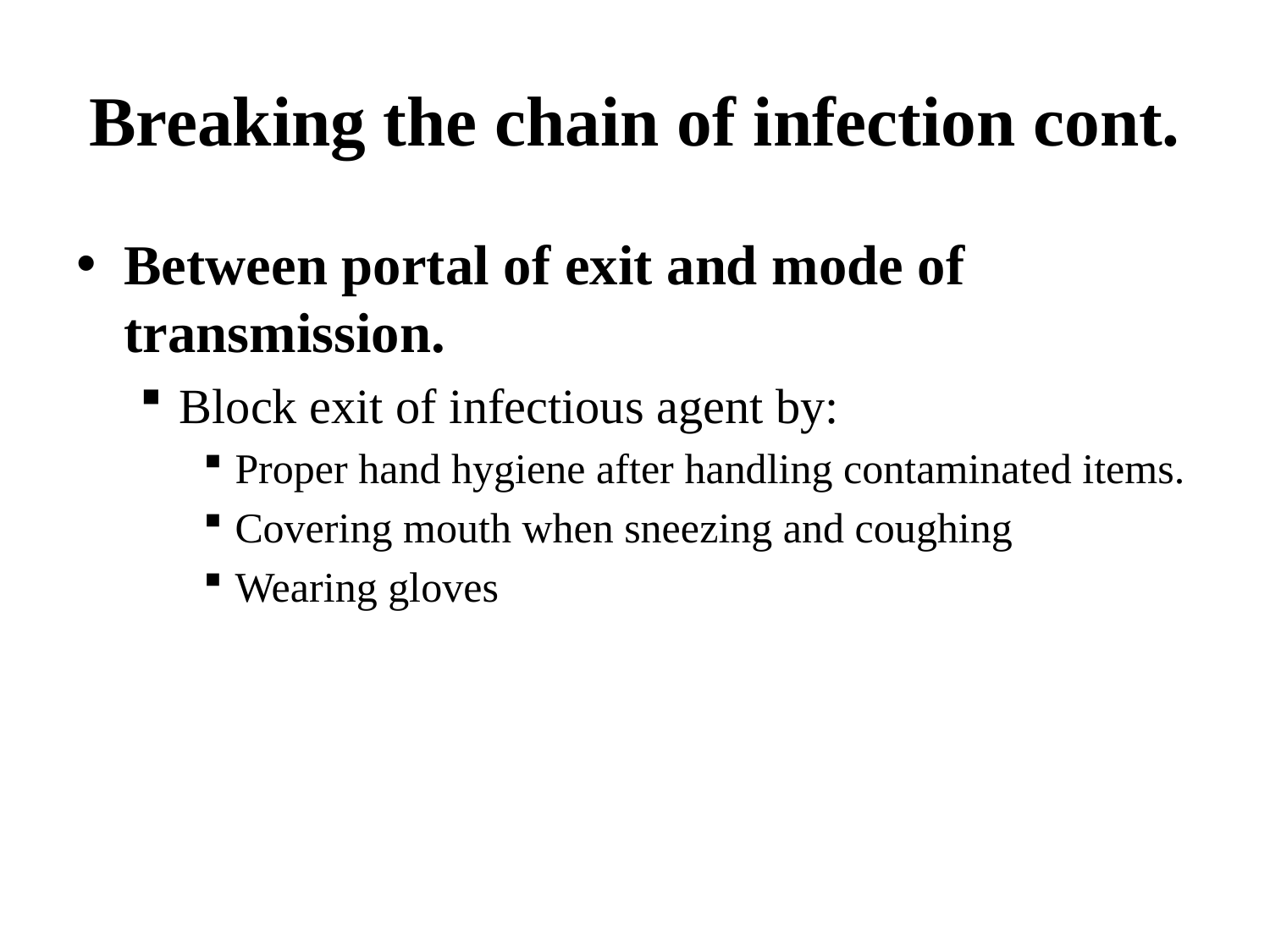

# Breaking the chain of infection cont.
Between portal of exit and mode of transmission.
Block exit of infectious agent by:
Proper hand hygiene after handling contaminated items.
Covering mouth when sneezing and coughing
Wearing gloves